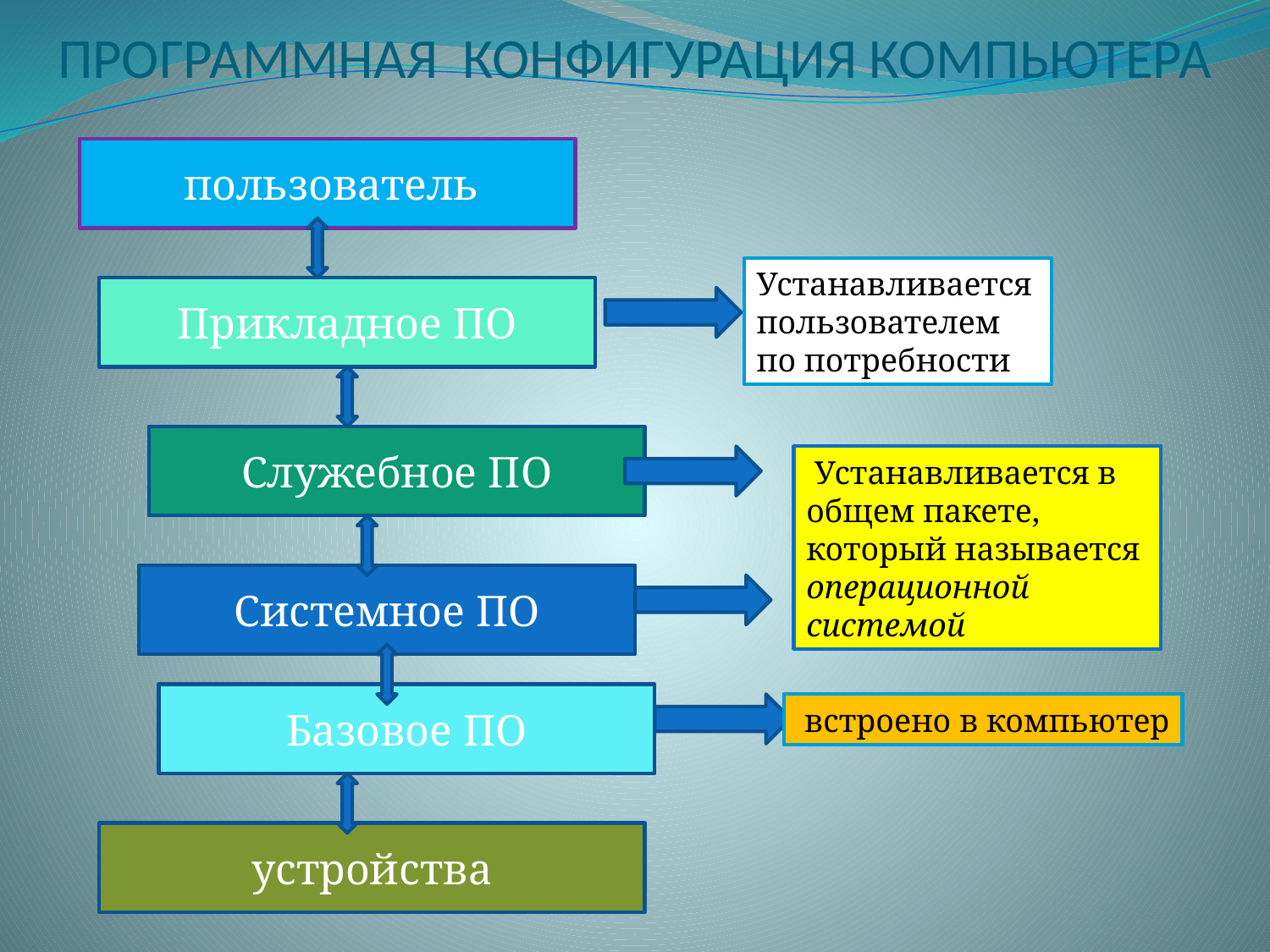

# ПРОГРАММНАЯ  КОНФИГУРАЦИЯ КОМПЬЮТЕРА
 пользователь

Устанавливается пользователем по потребности
Прикладное ПО

Служебное ПО

 Устанавливается в общем пакете, который называется операционной системой

Системное ПО

Базовое ПО

 встроено в компьютер

устройства